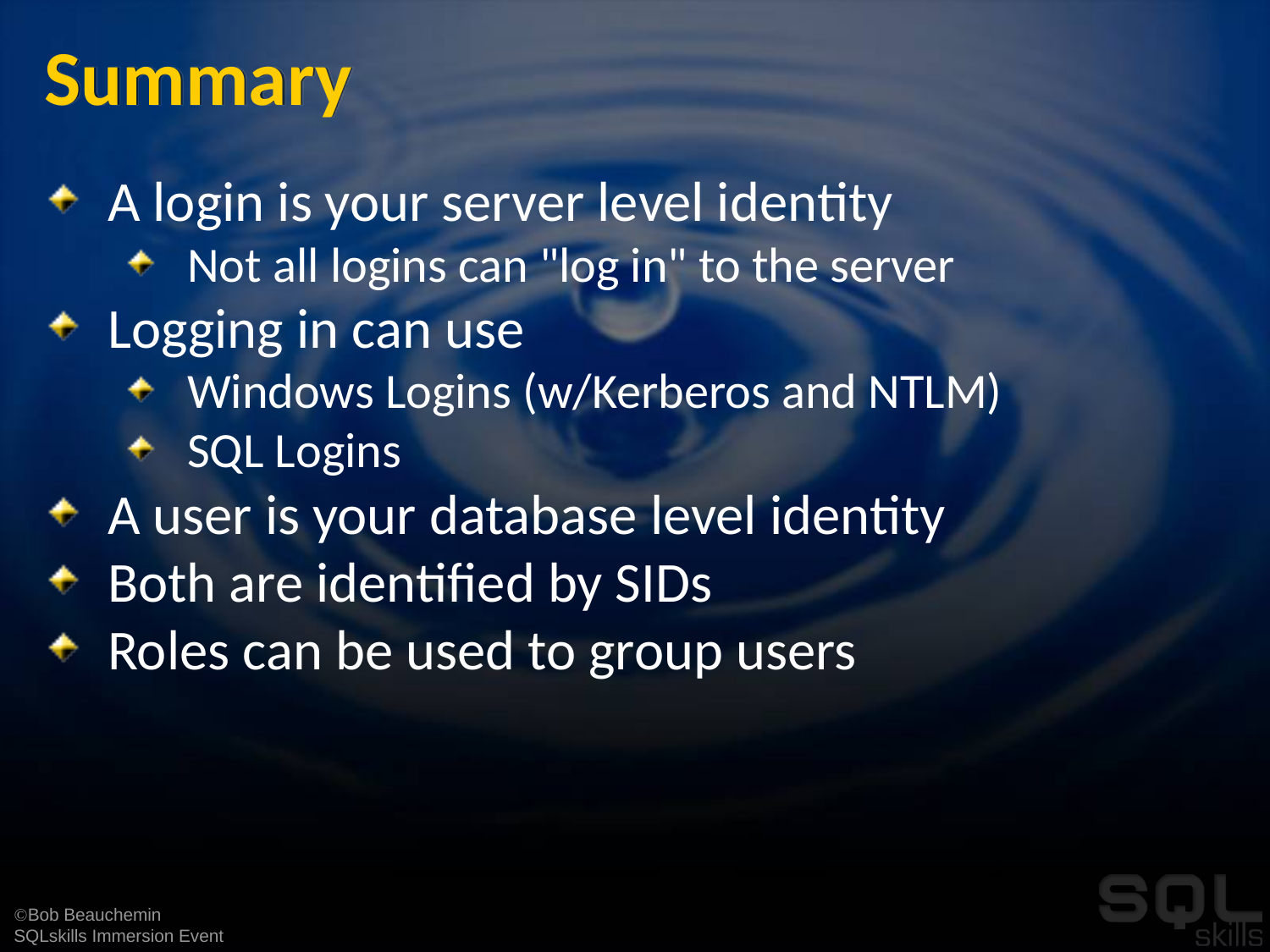

# Summary
A login is your server level identity
Not all logins can "log in" to the server
Logging in can use
Windows Logins (w/Kerberos and NTLM)
SQL Logins
A user is your database level identity
Both are identified by SIDs
Roles can be used to group users